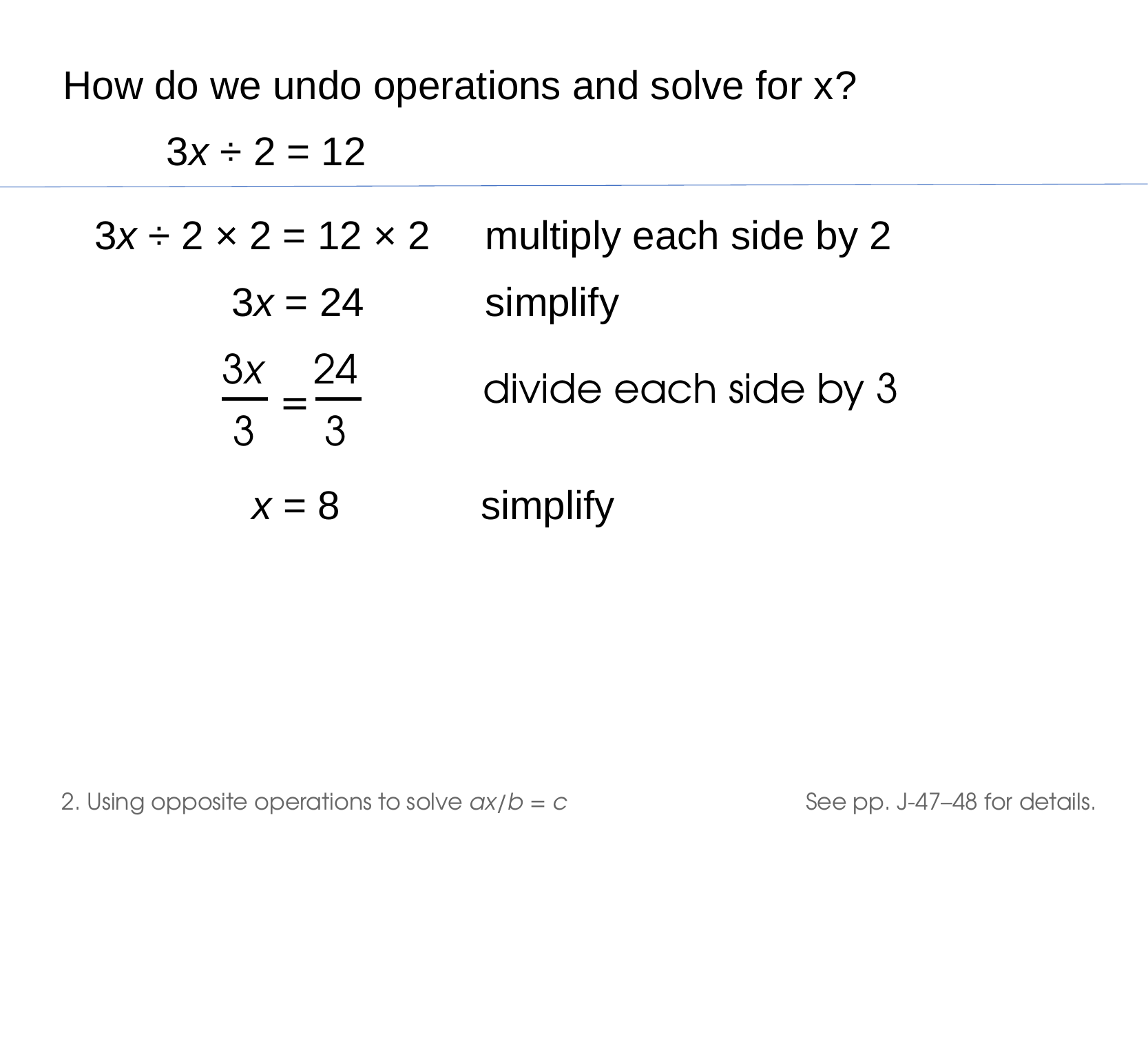

How do we undo operations and solve for x?
	3x ÷ 2 = 12
  3x ÷ 2 × 2 = 12 × 2 	multiply each side by 2
	     3x = 24		simplify
3x
24
=
 3
 3
divide each side by 3
x = 8		  simplify
2. Using opposite operations to solve ax/b = c
See pp. J-47–48 for details.